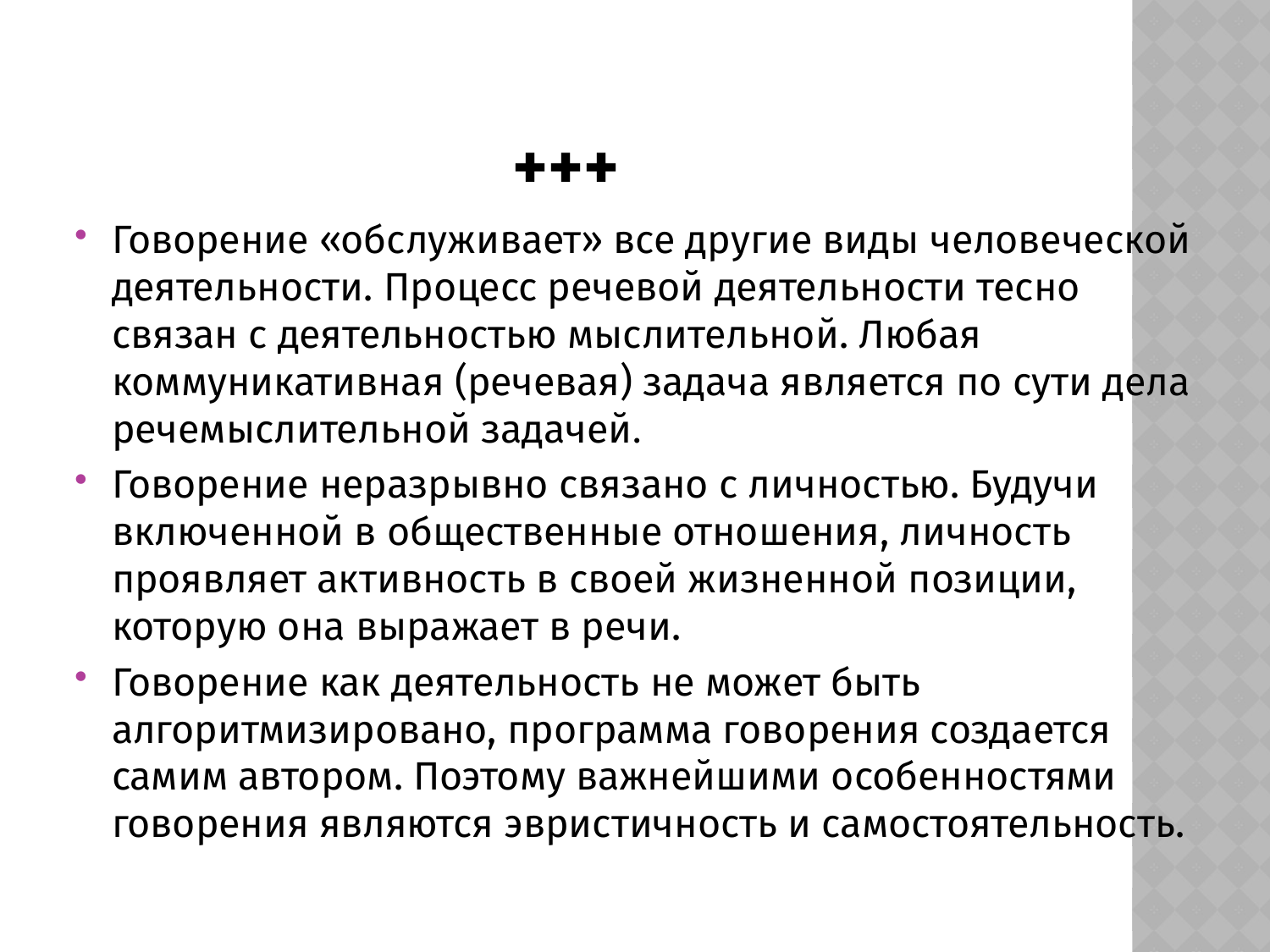

# +++
Говорение «обслуживает» все другие виды человеческой деятельности. Процесс речевой деятельности тесно связан с деятельностью мыслительной. Любая коммуникативная (речевая) задача является по сути дела речемыслительной задачей.
Говорение неразрывно связано с личностью. Будучи включенной в общественные отношения, личность проявляет активность в своей жизненной позиции, которую она выражает в речи.
Говорение как деятельность не может быть алгоритмизировано, программа говорения создается самим автором. Поэтому важнейшими особенностями говорения являются эвристичность и самостоятельность.